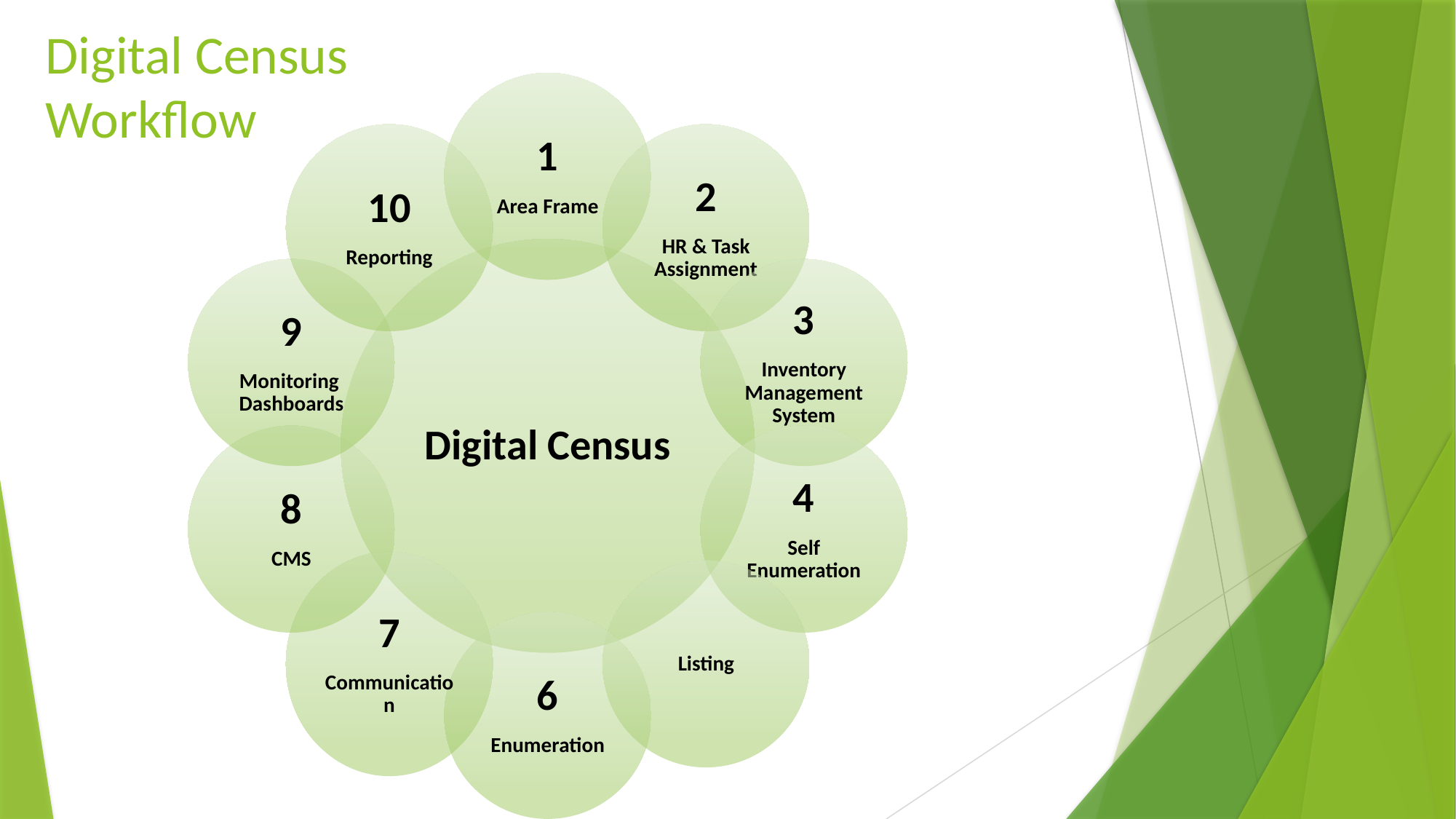

# Digital Census Workflow
Digital Census
1
Area Frame
2
HR & Task Assignment
3
Inventory Management System
4
Self Enumeration
Listing
6
Enumeration
7
Communication
8
CMS
9
Monitoring  Dashboards
10
Reporting